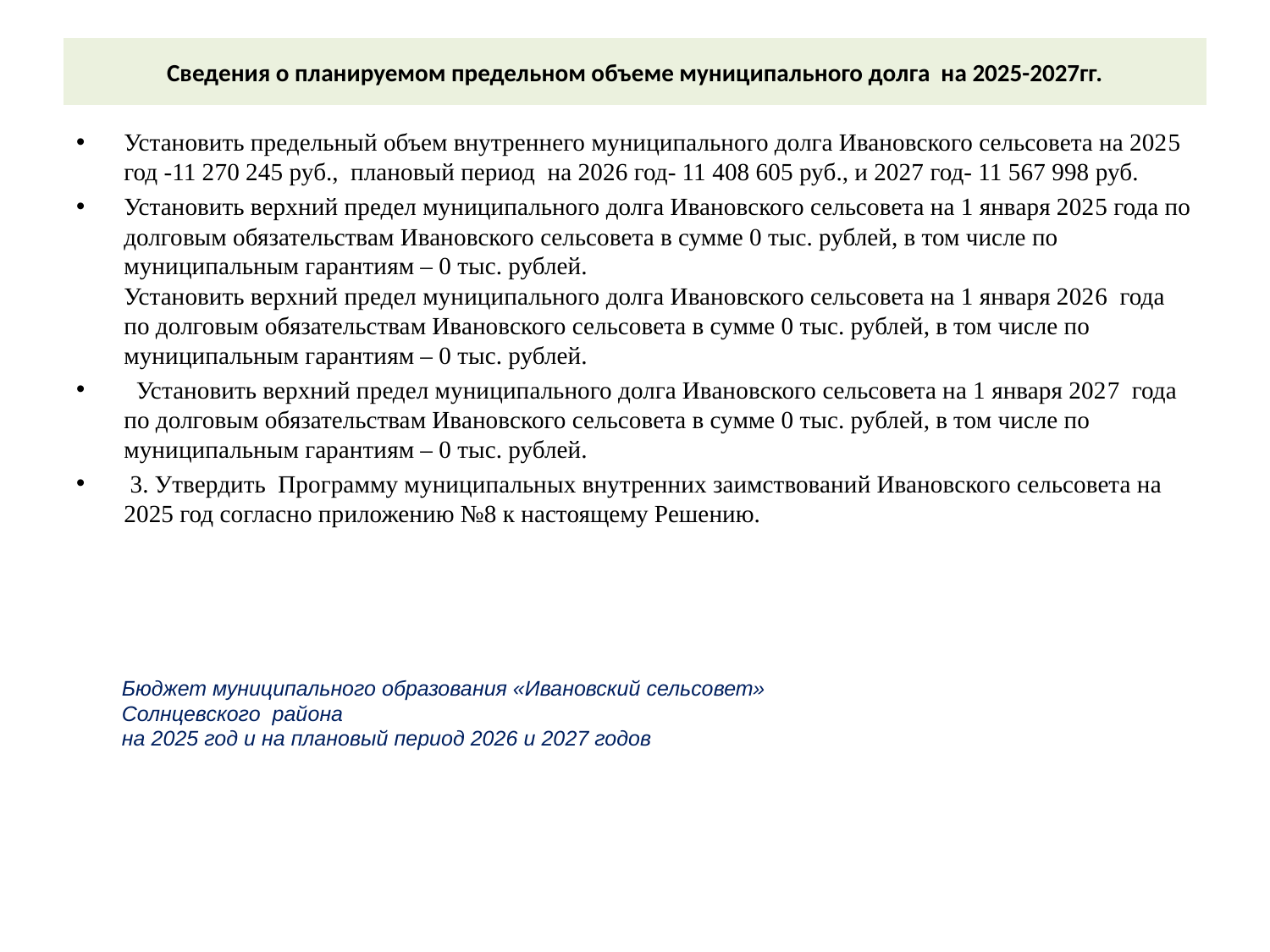

# Сведения о планируемом предельном объеме муниципального долга  на 2025-2027гг.
Установить предельный объем внутреннего муниципального долга Ивановского сельсовета на 2025 год -11 270 245 руб.,  плановый период  на 2026 год- 11 408 605 руб., и 2027 год- 11 567 998 руб.
Установить верхний предел муниципального долга Ивановского сельсовета на 1 января 2025 года по долговым обязательствам Ивановского сельсовета в сумме 0 тыс. рублей, в том числе по муниципальным гарантиям – 0 тыс. рублей.                                                                                                 Установить верхний предел муниципального долга Ивановского сельсовета на 1 января 2026  года по долговым обязательствам Ивановского сельсовета в сумме 0 тыс. рублей, в том числе по муниципальным гарантиям – 0 тыс. рублей.
  Установить верхний предел муниципального долга Ивановского сельсовета на 1 января 2027  года по долговым обязательствам Ивановского сельсовета в сумме 0 тыс. рублей, в том числе по муниципальным гарантиям – 0 тыс. рублей.
 3. Утвердить  Программу муниципальных внутренних заимствований Ивановского сельсовета на 2025 год согласно приложению №8 к настоящему Решению.
Бюджет муниципального образования «Ивановский сельсовет» Солнцевского  района
на 2025 год и на плановый период 2026 и 2027 годов